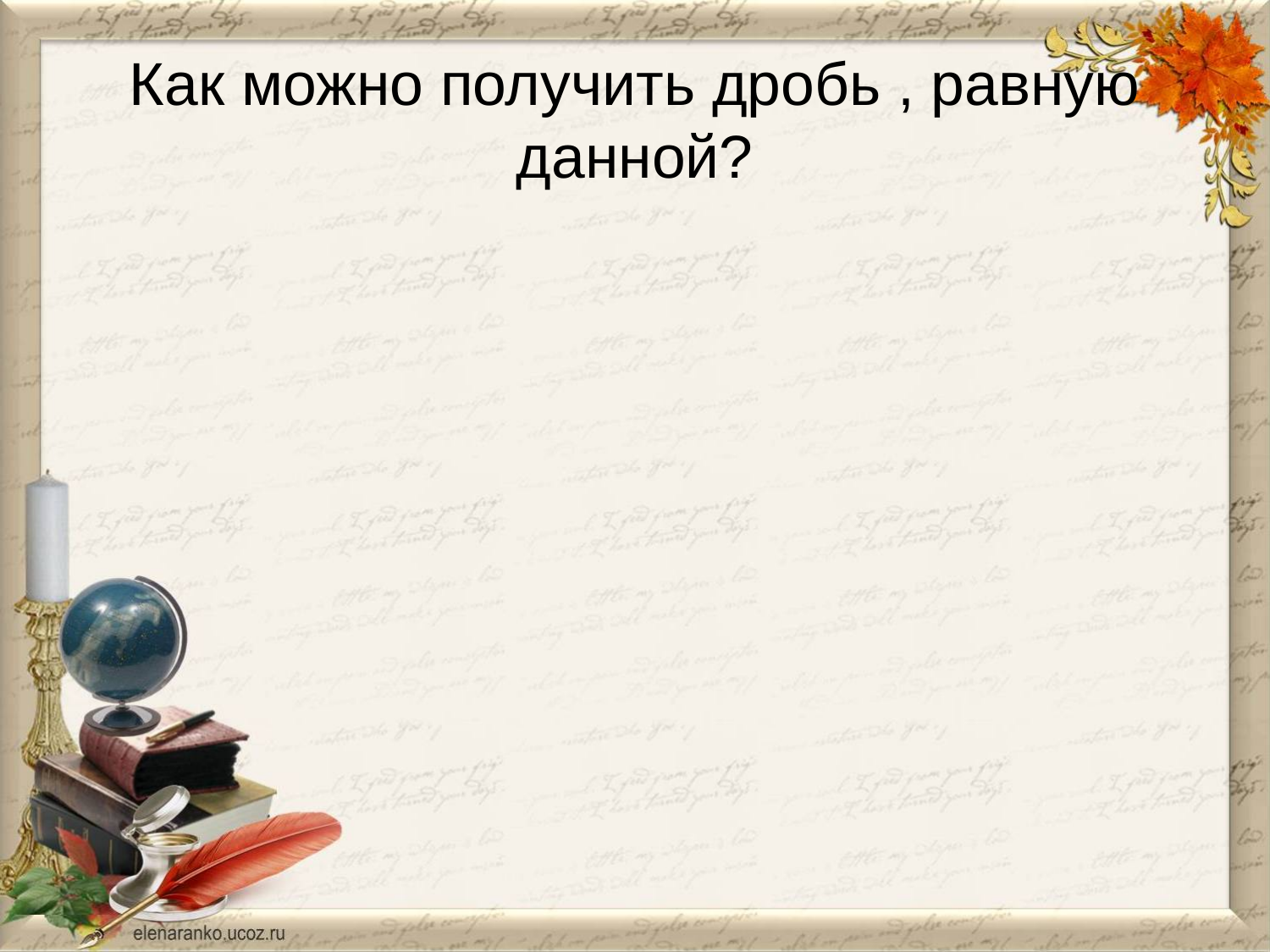

# Как можно получить дробь , равную данной?